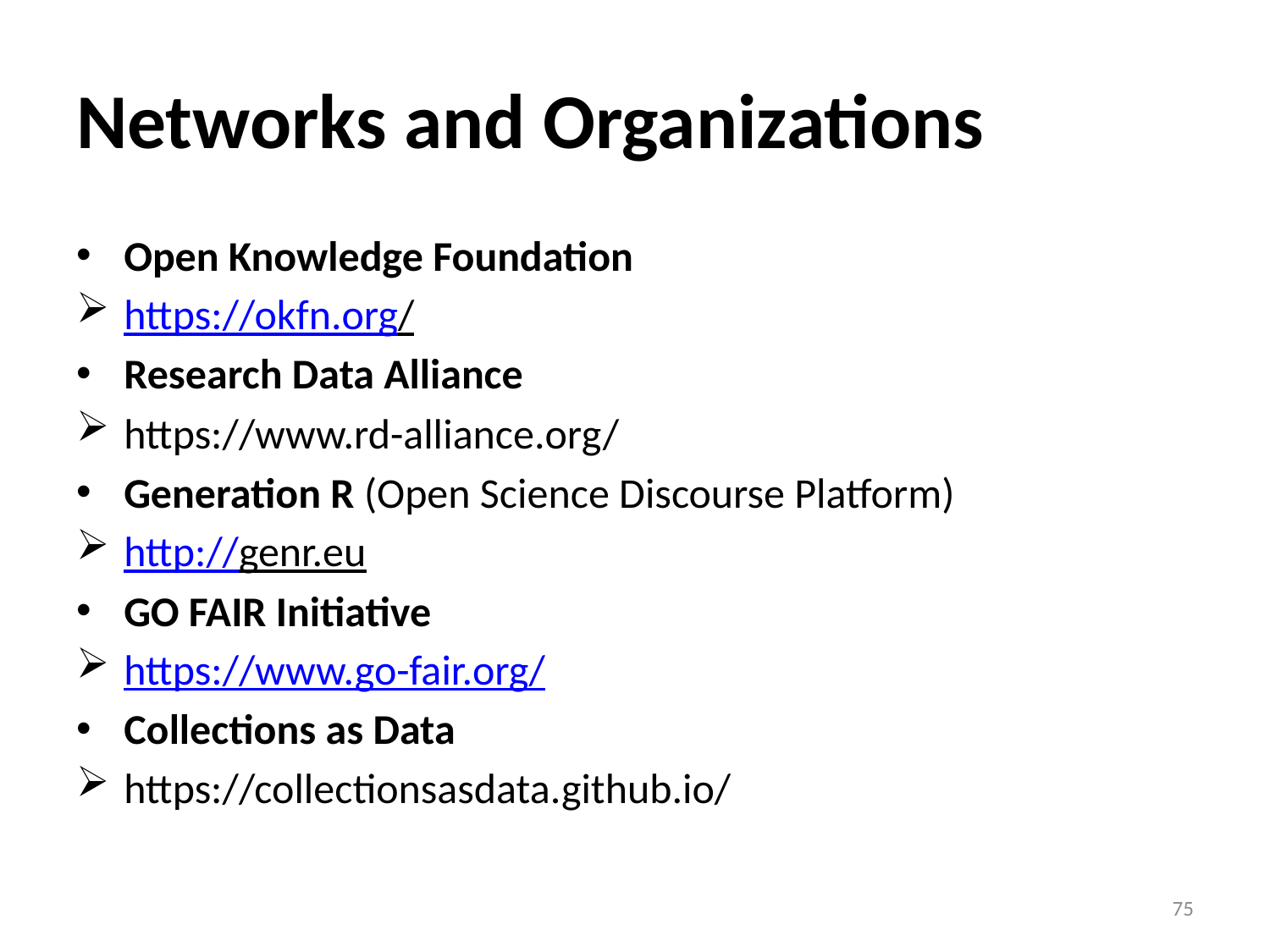

# Networks and Organizations
Open Knowledge Foundation
https://okfn.org/
Research Data Alliance
https://www.rd-alliance.org/
Generation R (Open Science Discourse Platform)
http://genr.eu
GO FAIR Initiative
https://www.go-fair.org/
Collections as Data
https://collectionsasdata.github.io/

75